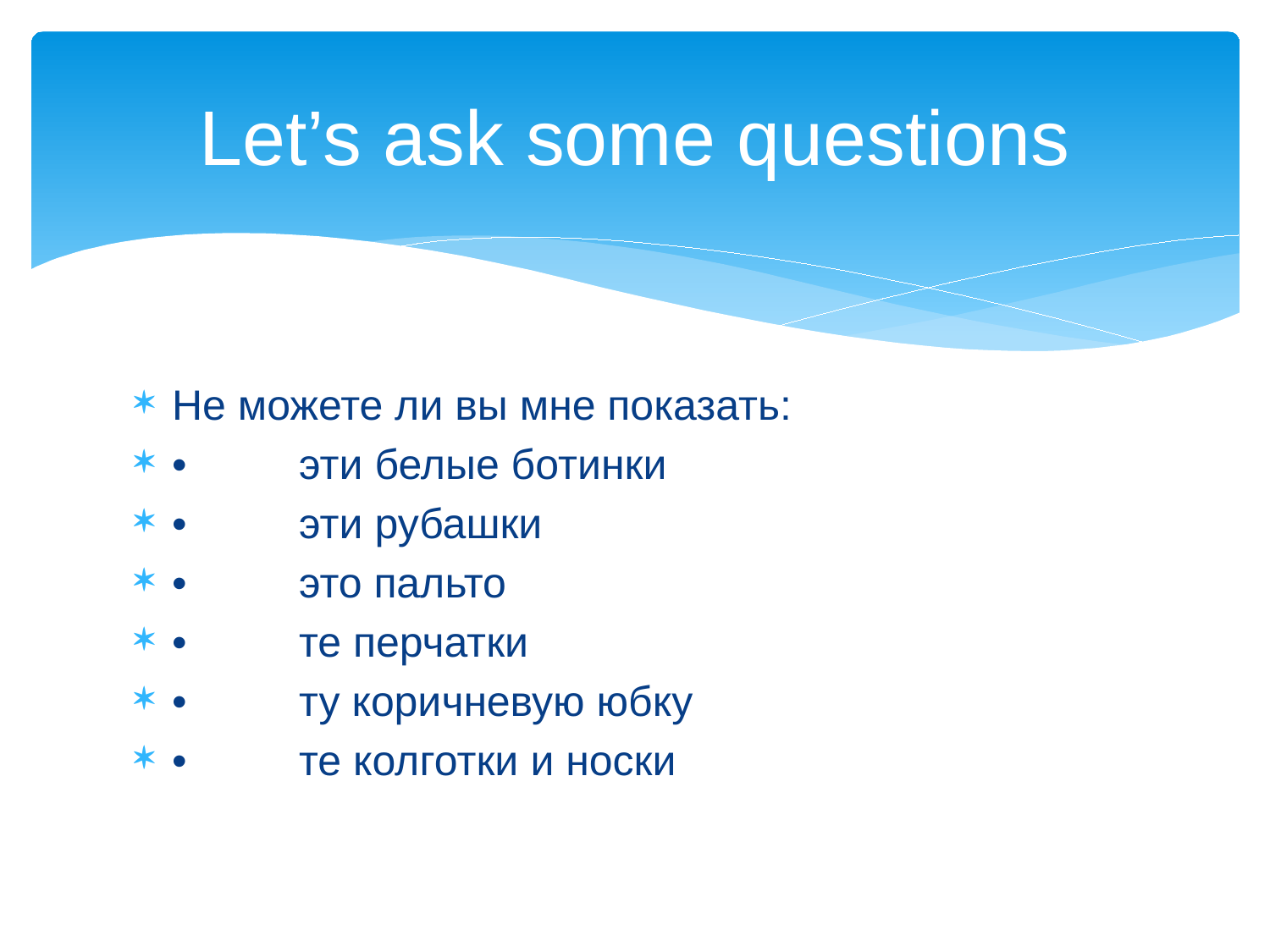

# Let’s ask some questions
Не можете ли вы мне показать:
•	эти белые ботинки
•	эти рубашки
•	это пальто
•	те перчатки
•	ту коричневую юбку
•	те колготки и носки